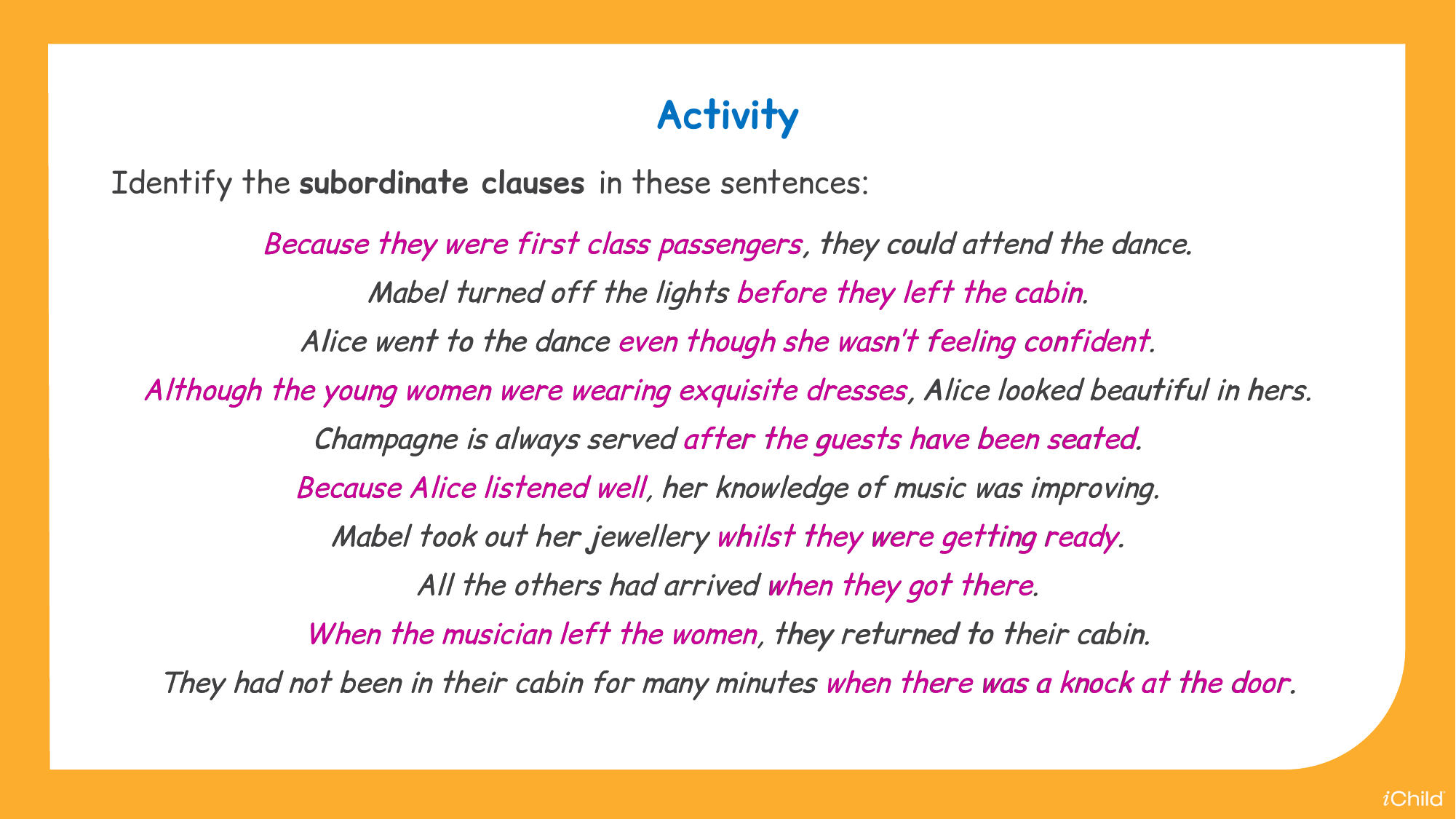

Activity
Identify the subordinate clauses in these sentences:
Because they were first class passengers, they could attend the dance.
Mabel turned off the lights before they left the cabin.
Alice went to the dance even though she wasn’t feeling confident.
Although the young women were wearing exquisite dresses, Alice looked beautiful in hers.
Champagne is always served after the guests have been seated.
Because Alice listened well, her knowledge of music was improving.
Mabel took out her jewellery whilst they were getting ready.
All the others had arrived when they got there.
When the musician left the women, they returned to their cabin.
They had not been in their cabin for many minutes when there was a knock at the door.
Because they were first class passengers, they could attend the dance.
Mabel turned off the lights before they left the cabin.
Alice went to the dance even though she wasn’t feeling confident.
Although the young women were wearing exquisite dresses, Alice looked beautiful in hers.
Champagne is always served after the guests have been seated.
Because Alice listened well, her knowledge of music was improving.
Mabel took out her jewellery whilst they were getting ready.
All the others had arrived when they got there.
When the musician left the women, they returned to their cabin.
They had not been in their cabin for many minutes when there was a knock at the door.